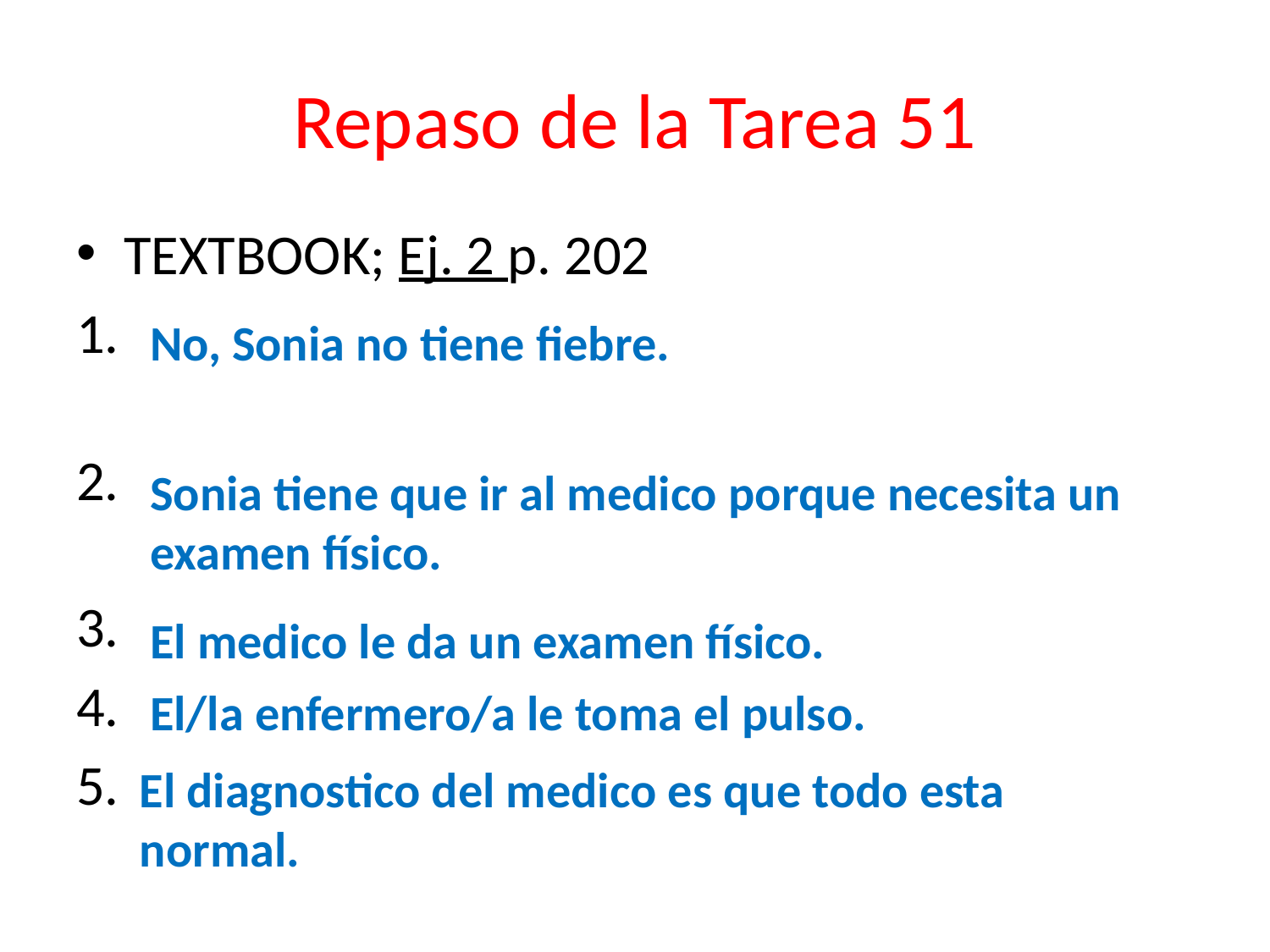

# Repaso de la Tarea 51
TEXTBOOK; Ej. 2 p. 202
Sonia tiene la temperatura normal. ¿Tiene fiebre?
Sonia quiere jugar en el equipo de futbol. ¿Por que tiene que ir a la consulta del medico?
¿Que le da el medico?
¿Quien le toma el pulso?
¿Cual es el diagnostico del medico?
No, Sonia no tiene fiebre.

Sonia tiene que ir al medico porque necesita un examen físico.
El medico le da un examen físico.
El/la enfermero/a le toma el pulso.
El diagnostico del medico es que todo esta normal.